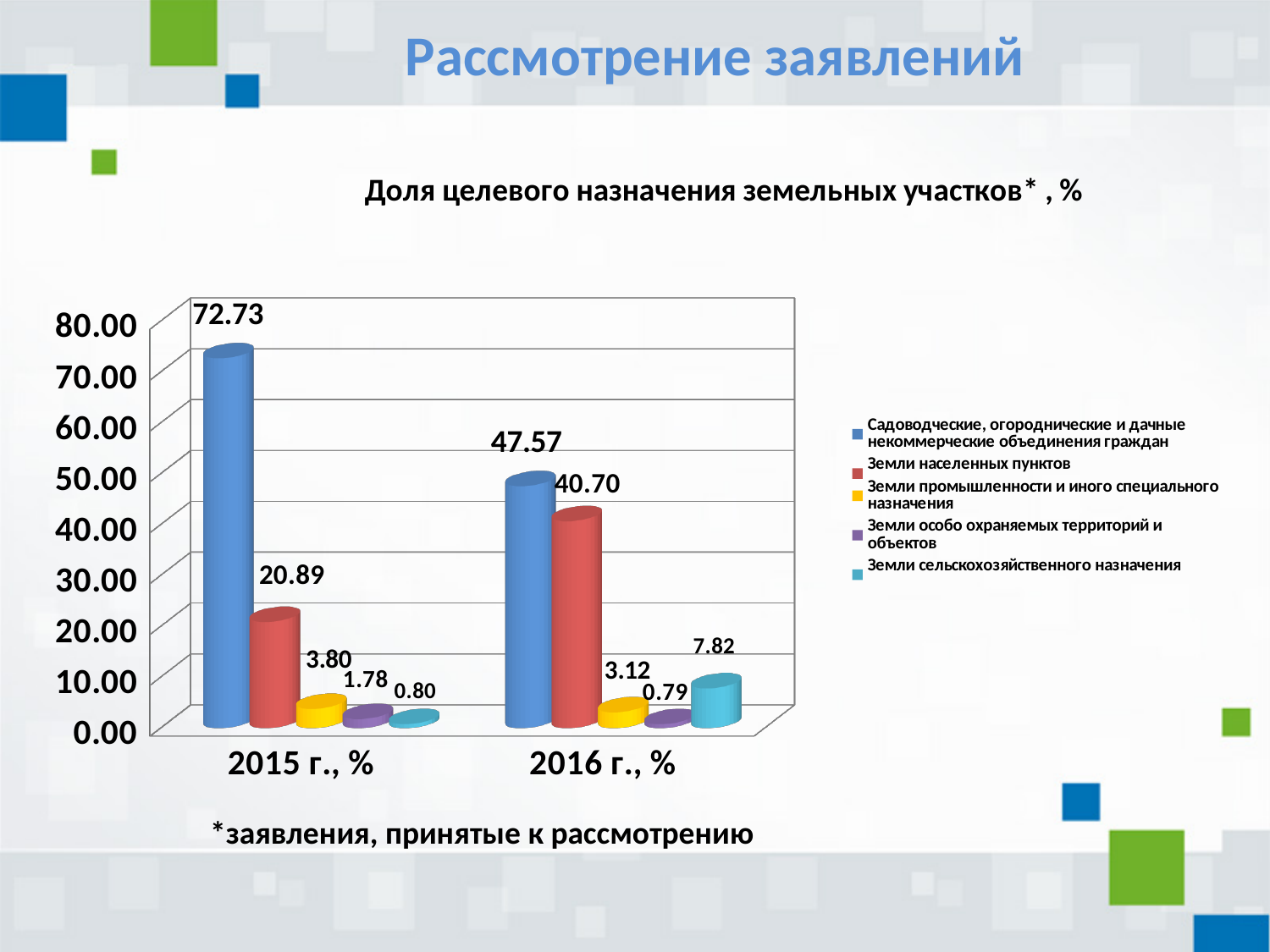

Рассмотрение заявлений

[unsupported chart]

*заявления, принятые к рассмотрению